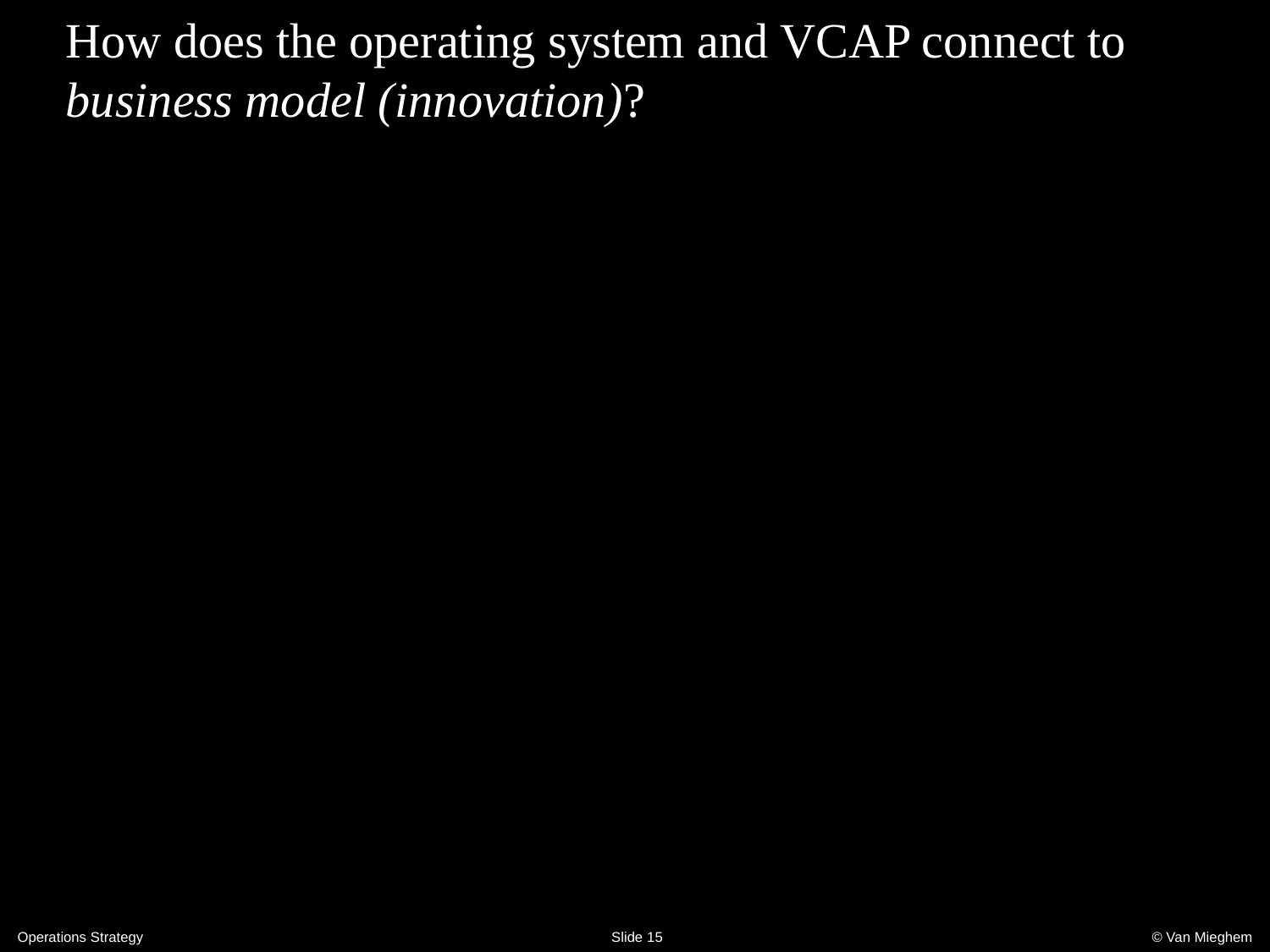

# How does the operating system and VCAP connect to business model (innovation)?